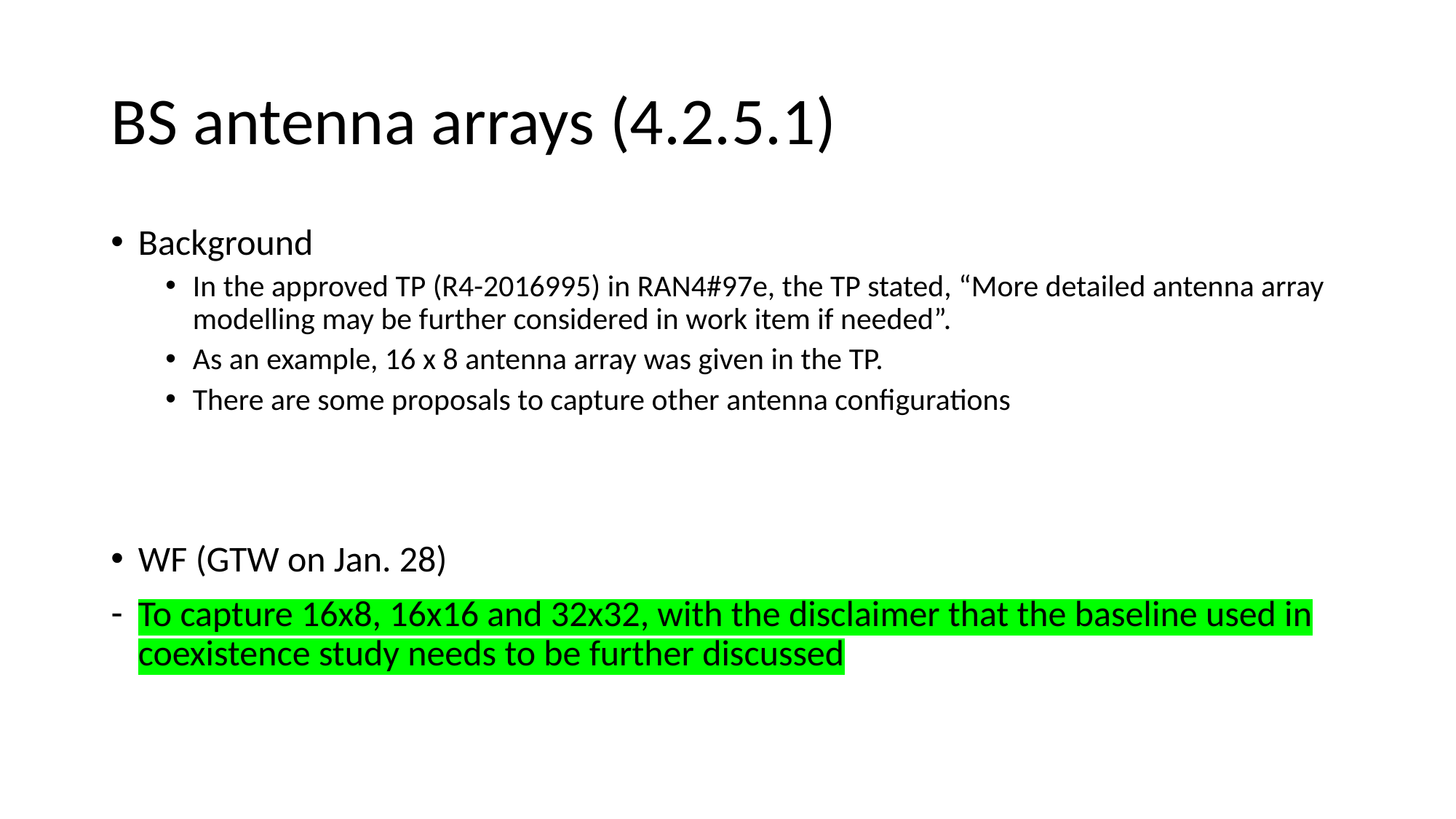

# BS antenna arrays (4.2.5.1)
Background
In the approved TP (R4-2016995) in RAN4#97e, the TP stated, “More detailed antenna array modelling may be further considered in work item if needed”.
As an example, 16 x 8 antenna array was given in the TP.
There are some proposals to capture other antenna configurations

WF (GTW on Jan. 28)
To capture 16x8, 16x16 and 32x32, with the disclaimer that the baseline used in coexistence study needs to be further discussed